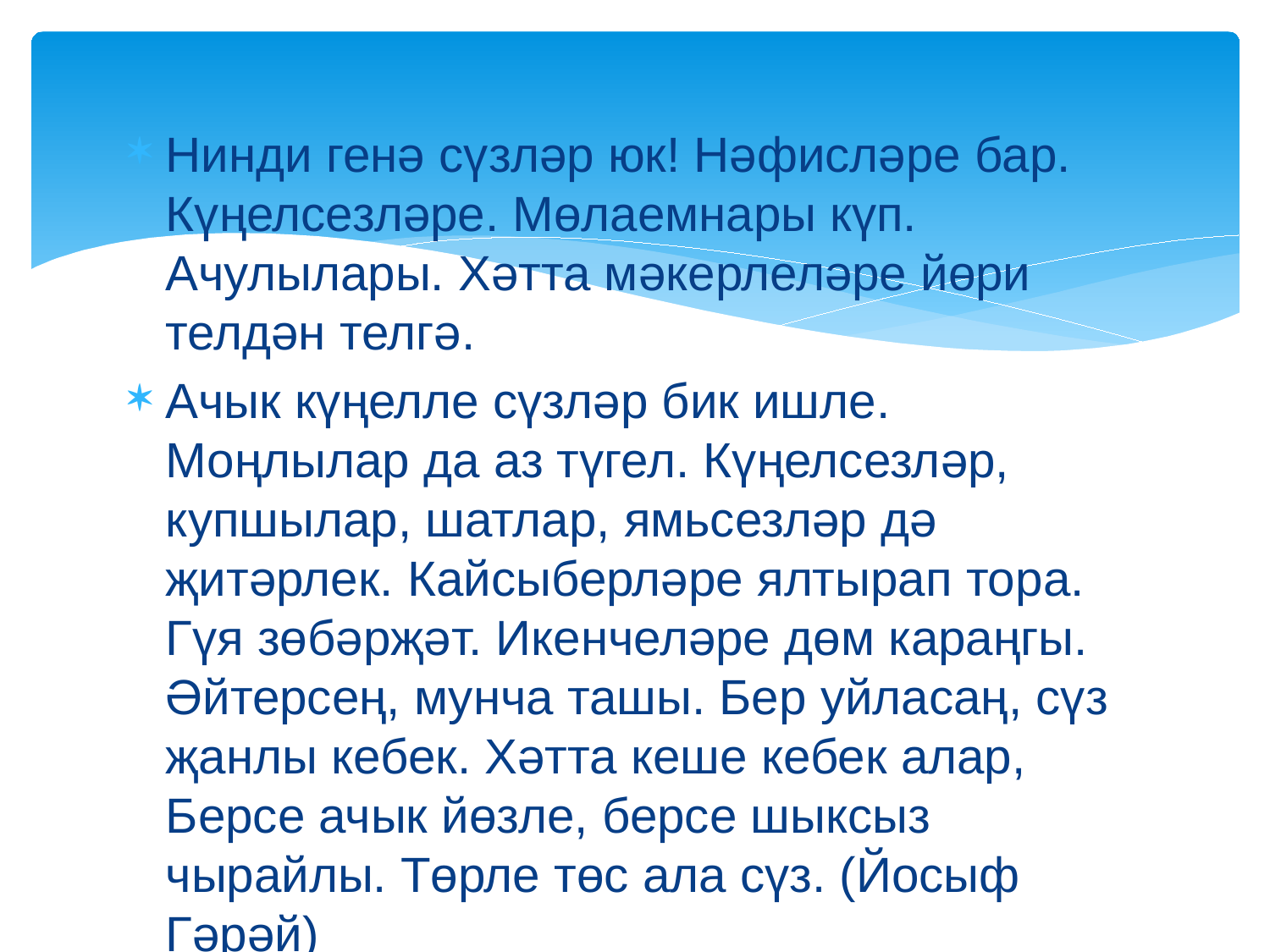

#
Нинди генә сүзләр юк! Нәфисләре бар. Күңелсезләре. Мөлаемнары күп. Ачулылары. Хәтта мәкерлеләре йөри телдән телгә.
Ачык күңелле сүзләр бик ишле. Моңлылар да аз түгел. Күңелсезләр, купшылар, шатлар, ямьсезләр дә җитәрлек. Кайсыберләре ялтырап тора. Гүя зөбәрҗәт. Икенчеләре дөм караңгы. Әйтерсең, мунча ташы. Бер уйласаң, сүз җанлы кебек. Хәтта кеше кебек алар, Берсе ачык йөзле, берсе шыксыз чырайлы. Төрле төс ала сүз. (Йосыф Гәрәй)